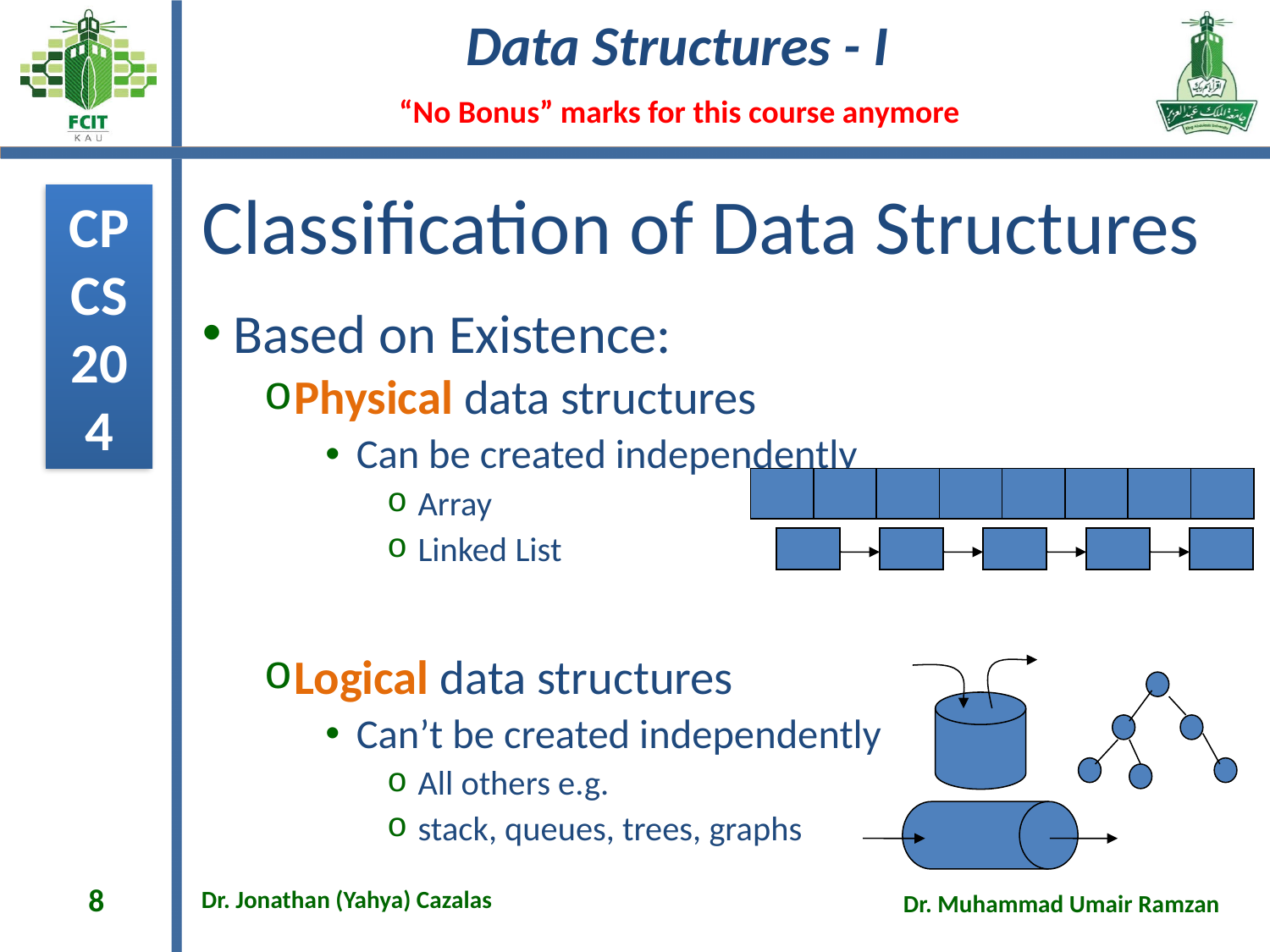

# Classification of Data Structures
Based on Existence:
Physical data structures
Can be created independently
Array
Linked List

Logical data structures
Can’t be created independently
All others e.g.
stack, queues, trees, graphs

8